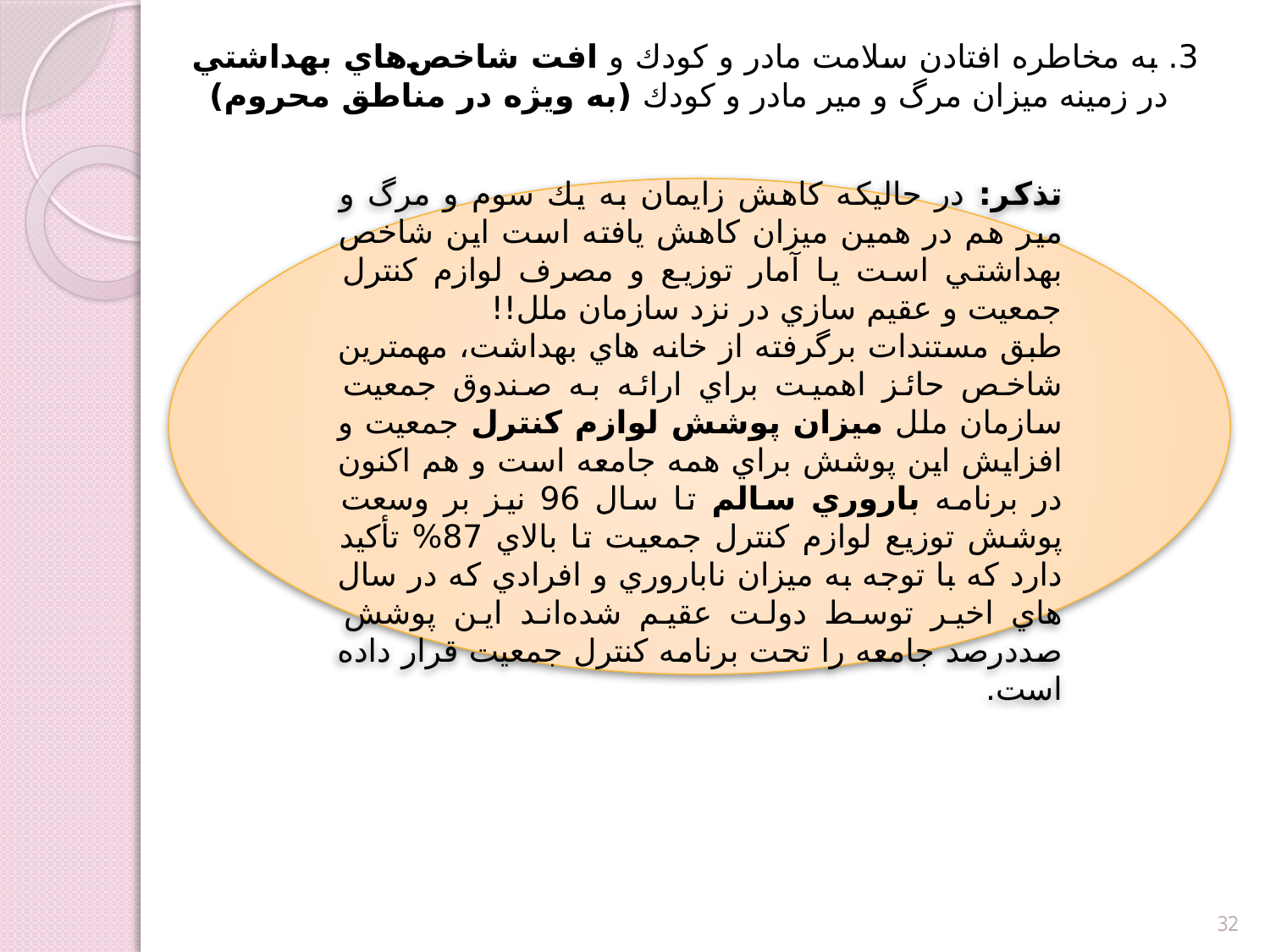

3. به مخاطره افتادن سلامت مادر و كودك و افت شاخص‌هاي بهداشتي در زمينه ميزان مرگ و مير مادر و كودك (به ويژه در مناطق محروم)

تذكر: در حاليكه كاهش زايمان به يك سوم و مرگ و مير هم در همين ميزان كاهش يافته است اين شاخص بهداشتي است يا آمار توزيع و مصرف لوازم كنترل جمعيت و عقيم سازي در نزد سازمان ملل!!
طبق مستندات برگرفته از خانه هاي بهداشت، مهمترين شاخص حائز اهميت براي ارائه به صندوق جمعيت سازمان ملل ميزان پوشش لوازم كنترل جمعيت و افزايش اين پوشش براي همه جامعه است و هم اكنون در برنامه باروري سالم تا سال 96 نيز بر وسعت پوشش توزيع لوازم كنترل جمعيت تا بالاي 87% تأكيد دارد كه با توجه به ميزان ناباروري و افرادي كه در سال هاي اخير توسط دولت عقيم شده‌اند اين پوشش صددرصد جامعه را تحت برنامه كنترل جمعيت قرار داده است.

32